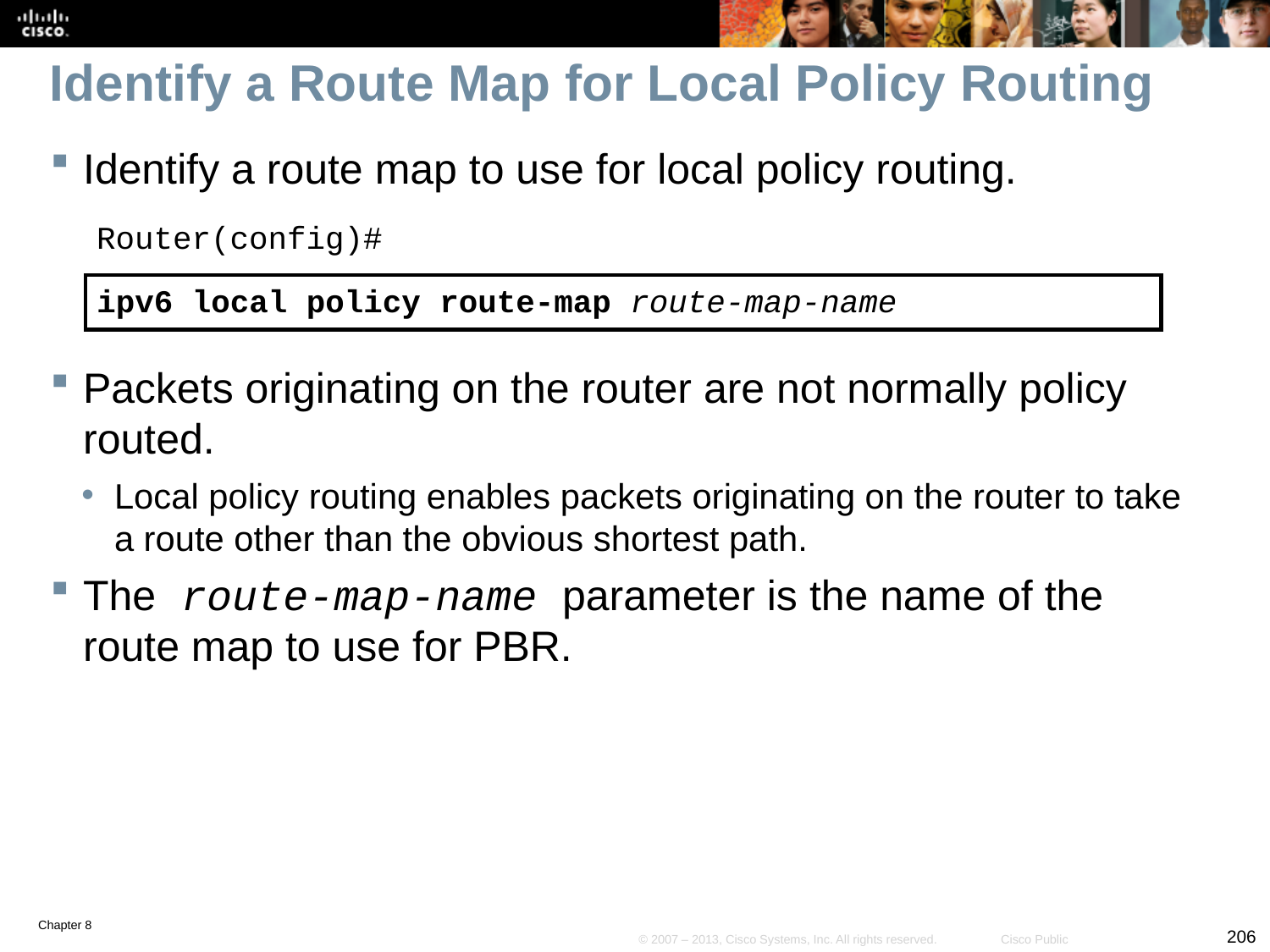

# Identify a Route Map for Local Policy Routing
Identify a route map to use for local policy routing.
Router(config)#
ipv6 local policy route-map route-map-name
Packets originating on the router are not normally policy routed.
Local policy routing enables packets originating on the router to take a route other than the obvious shortest path.
The route-map-name parameter is the name of the route map to use for PBR.